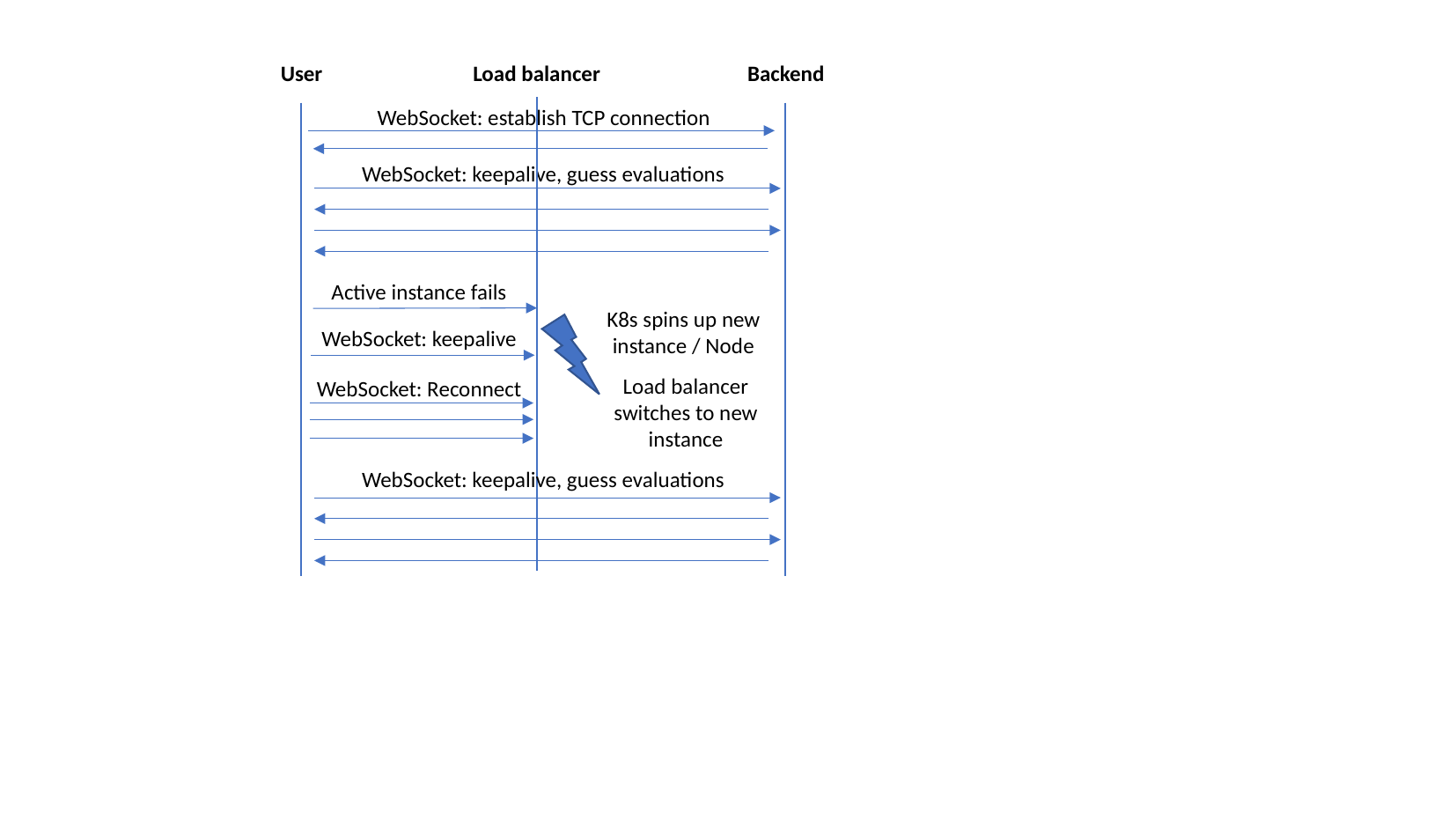

User
Load balancer
Backend
WebSocket: establish TCP connection
WebSocket: keepalive, guess evaluations
Active instance fails
K8s spins up new instance / Node

WebSocket: keepalive
Load balancer switches to new instance
WebSocket: Reconnect
WebSocket: keepalive, guess evaluations